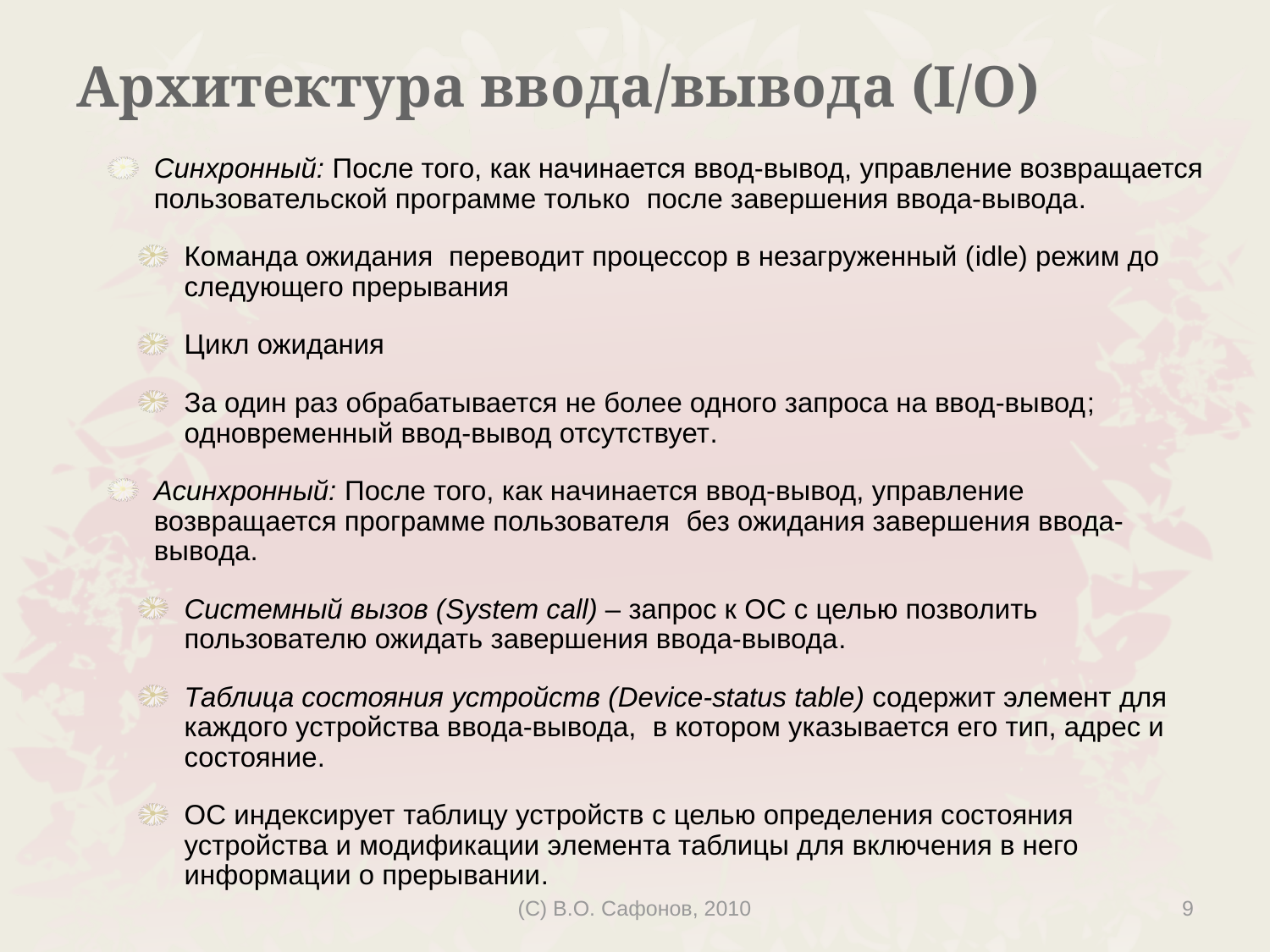

# Архитектура ввода/вывода (I/O)
Синхронный: После того, как начинается ввод-вывод, управление возвращается пользовательской программе только  после завершения ввода-вывода.
Команда ожидания  переводит процессор в незагруженный (idle) режим до следующего прерывания
Цикл ожидания
За один раз обрабатывается не более одного запроса на ввод-вывод;  одновременный ввод-вывод отсутствует.
Асинхронный: После того, как начинается ввод-вывод, управление возвращается программе пользователя  без ожидания завершения ввода-вывода.
Системный вызов (System call) – запрос к ОС с целью позволить пользователю ожидать завершения ввода-вывода.
Таблица состояния устройств (Device-status table) содержит элемент для каждого устройства ввода-вывода,  в котором указывается его тип, адрес и состояние.
ОС индексирует таблицу устройств с целью определения состояния устройства и модификации элемента таблицы для включения в него информации о прерывании.

(C) В.О. Сафонов, 2010
9